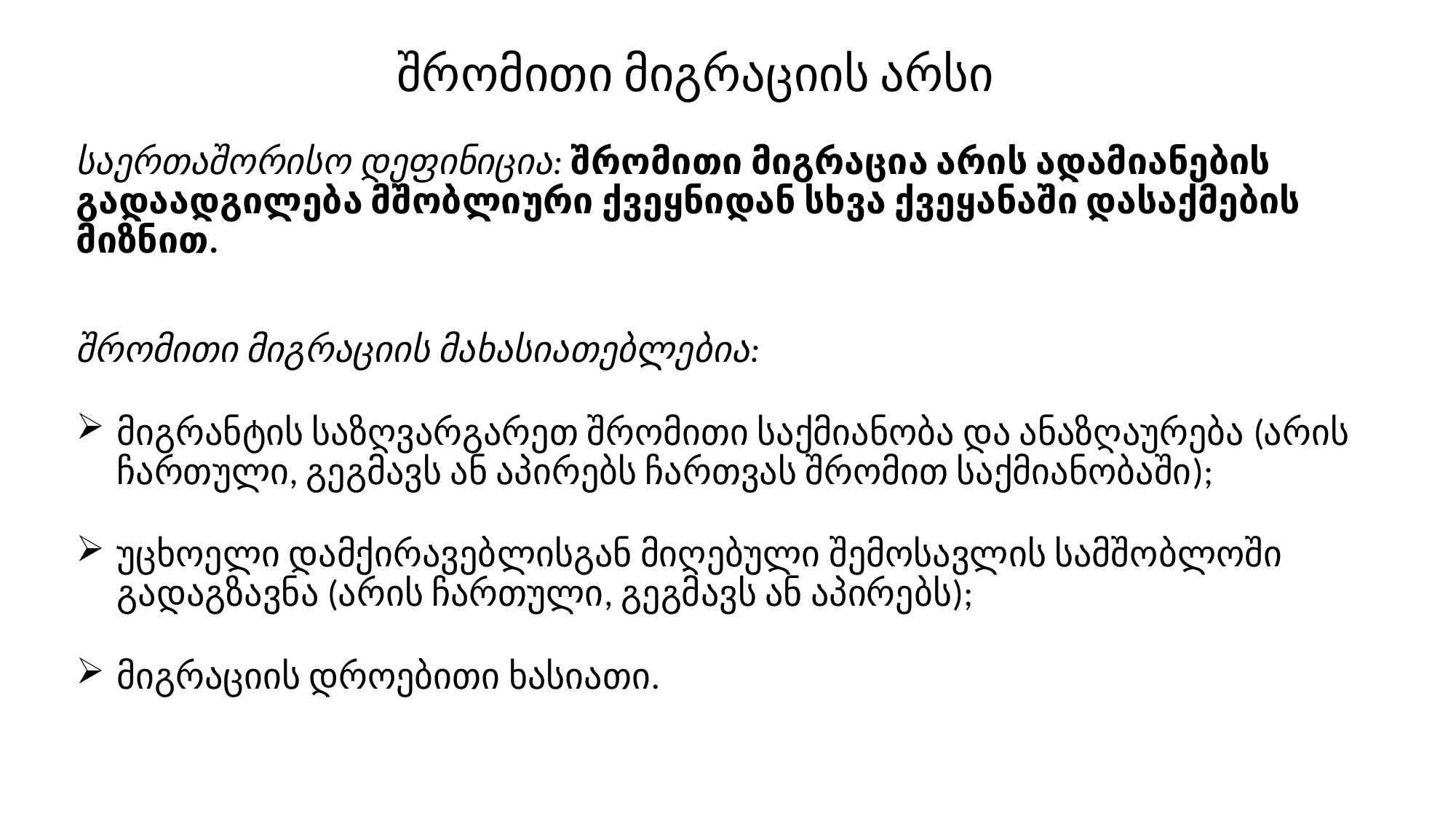

# შრომითი მიგრაციის არსი
საერთაშორისო დეფინიცია: შრომითი მიგრაცია არის ადამიანების გადაადგილება მშობლიური ქვეყნიდან სხვა ქვეყანაში დასაქმების მიზნით.

შრომითი მიგრაციის მახასიათებლებია:

მიგრანტის საზღვარგარეთ შრომითი საქმიანობა და ანაზღაურება (არის ჩართული, გეგმავს ან აპირებს ჩართვას შრომით საქმიანობაში);

უცხოელი დამქირავებლისგან მიღებული შემოსავლის სამშობლოში გადაგზავნა (არის ჩართული, გეგმავს ან აპირებს);

მიგრაციის დროებითი ხასიათი.